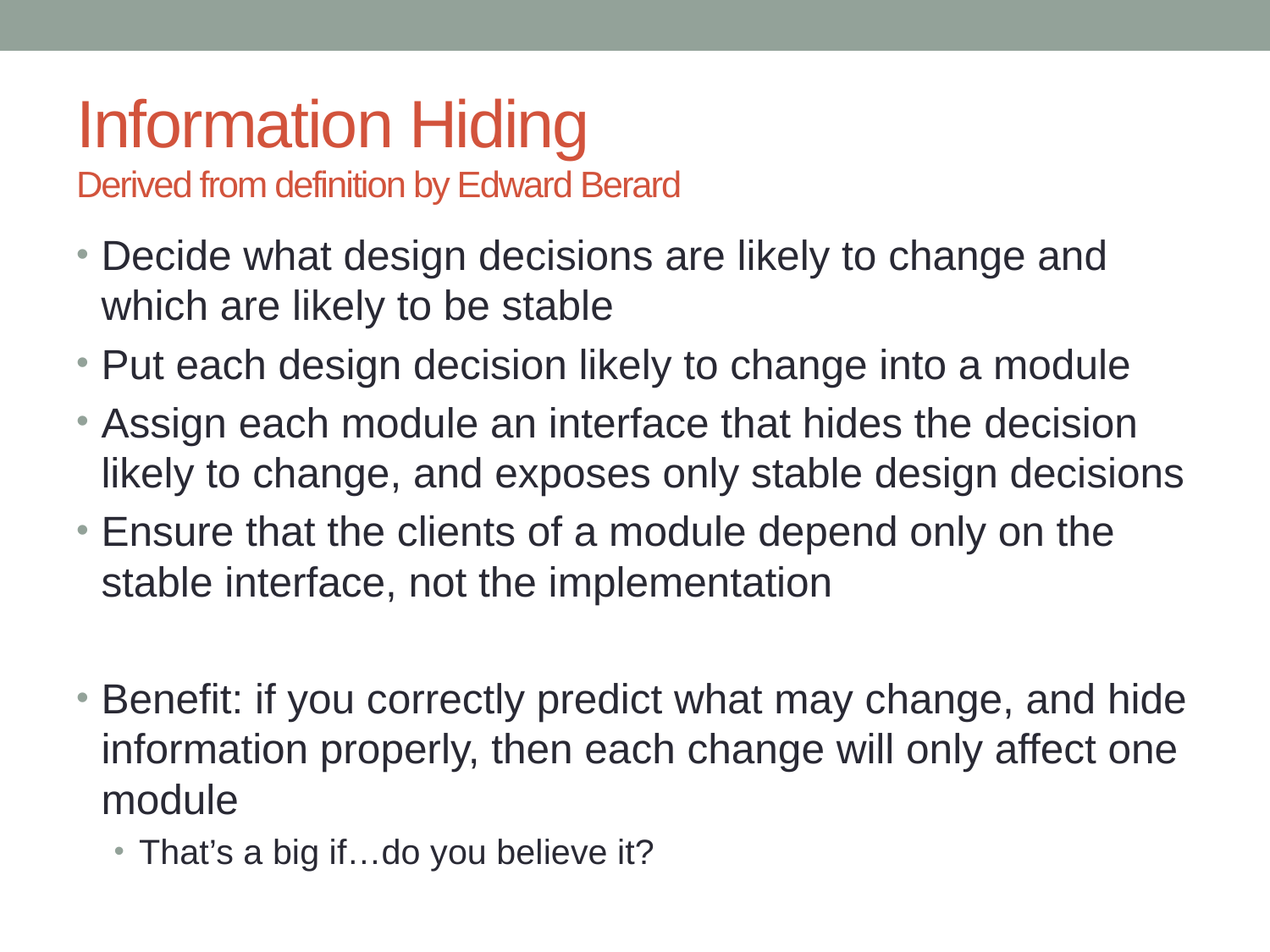

# Information Hiding Derived from definition by Edward Berard
Decide what design decisions are likely to change and which are likely to be stable
Put each design decision likely to change into a module
Assign each module an interface that hides the decision likely to change, and exposes only stable design decisions
Ensure that the clients of a module depend only on the stable interface, not the implementation

Benefit: if you correctly predict what may change, and hide information properly, then each change will only affect one module
That’s a big if…do you believe it?